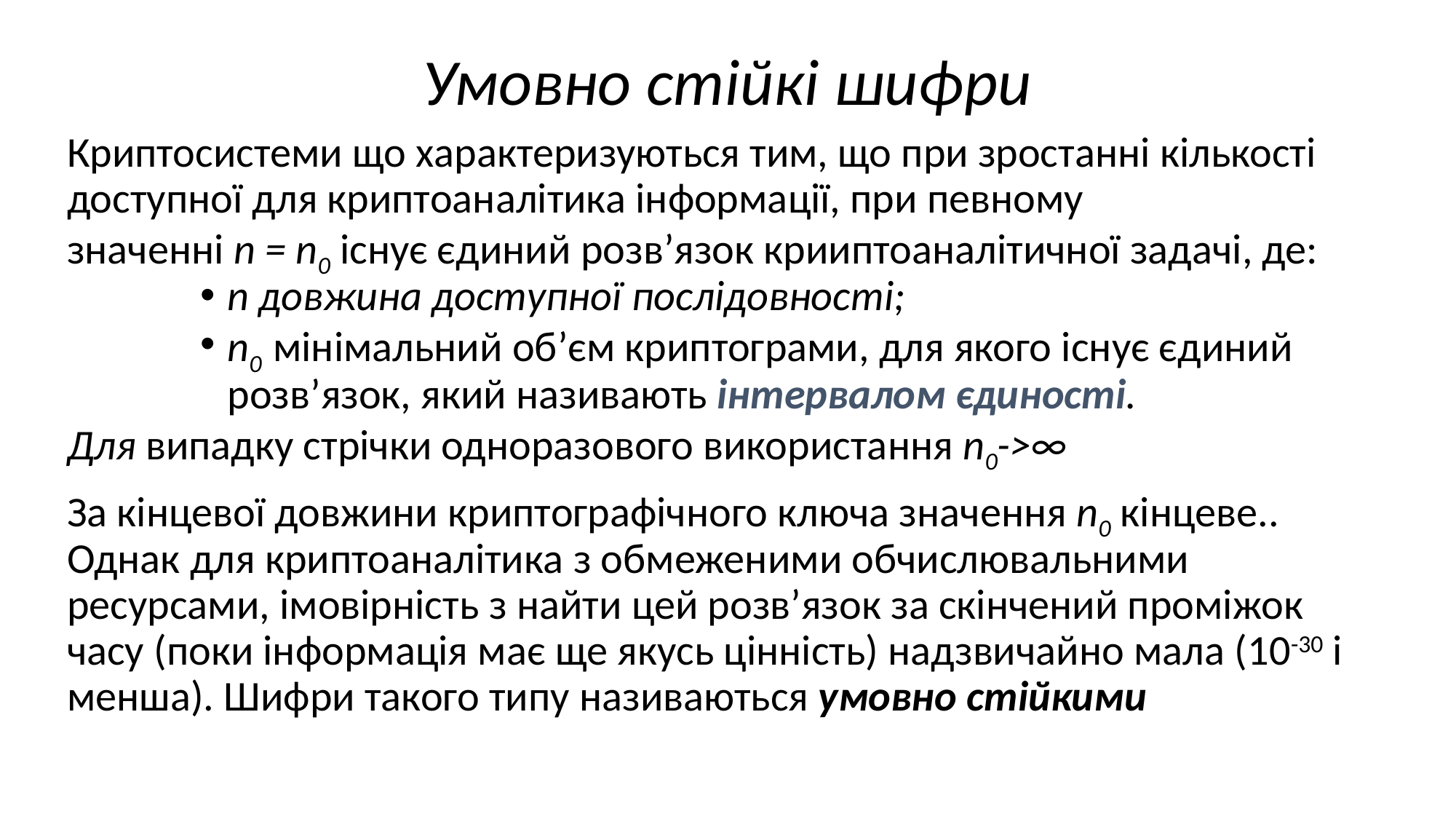

# Умовно стійкі шифри
Криптосистеми що характеризуються тим, що при зростанні кількості доступної для криптоаналітика інформації, при певному
значенні n = n0 існує єдиний розв’язок крииптоаналітичної задачі, де:
n довжина доступної послідовності;
n0  мінімальний об’єм криптограми, для якого існує єдиний розв’язок, який називають інтервалом єдиності.
Для випадку стрічки одноразового використання n0->∞
За кінцевої довжини криптографічного ключа значення n0 кінцеве.. Однак для криптоаналітика з обмеженими обчислювальними ресурсами, імовірність з найти цей розв’язок за скінчений проміжок часу (поки інформація має ще якусь цінність) надзвичайно мала (10-30 і менша). Шифри такого типу називаються умовно стійкими